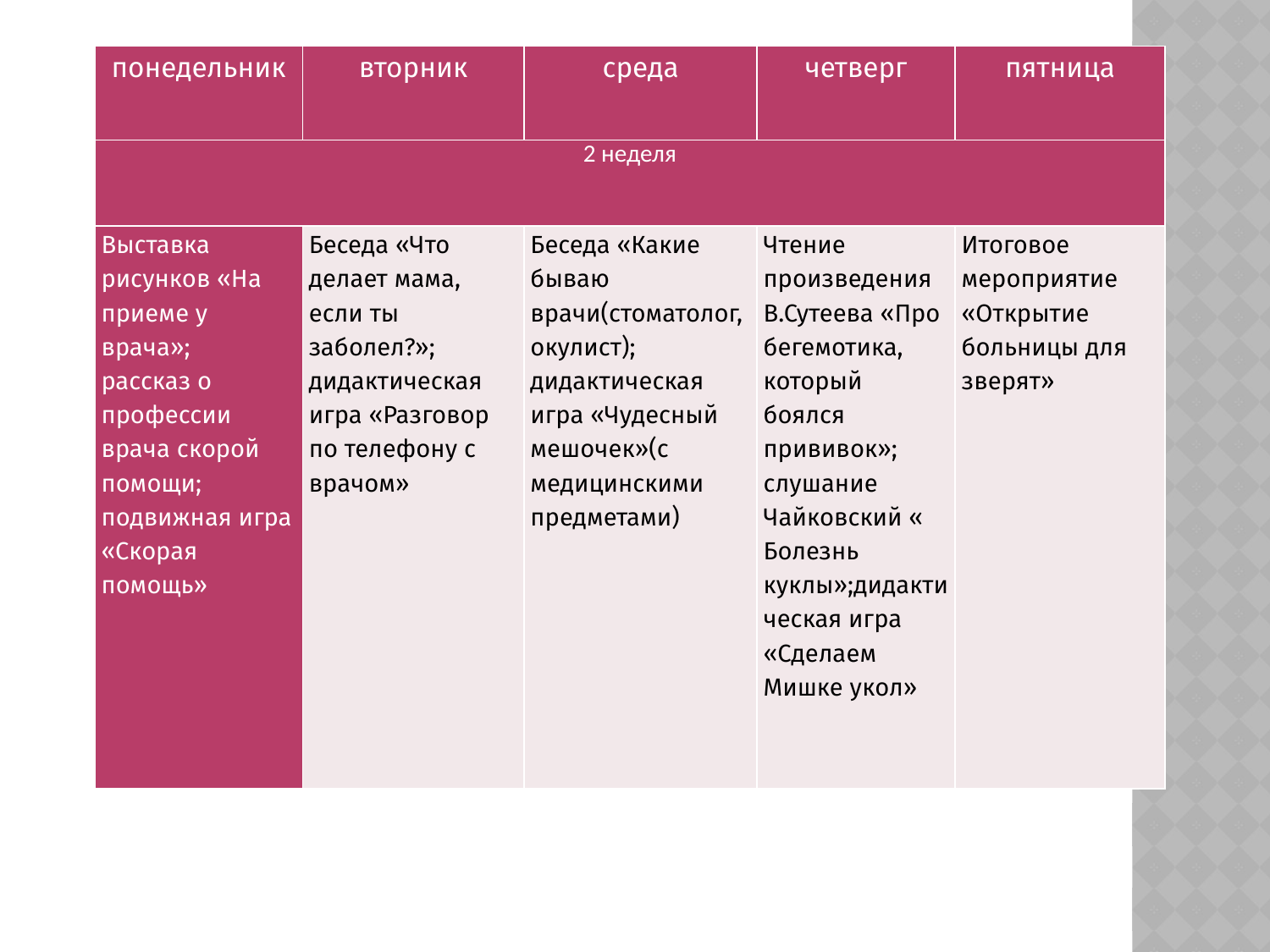

| понедельник | вторник | среда | четверг | пятница |
| --- | --- | --- | --- | --- |
| 2 неделя |  |  |  |  |
| Выставка рисунков «На приеме у врача»; рассказ о профессии врача скорой помощи; подвижная игра «Скорая помощь» | Беседа «Что делает мама, если ты заболел?»; дидактическая игра «Разговор по телефону с врачом» | Беседа «Какие бываю врачи(стоматолог, окулист); дидактическая игра «Чудесный мешочек»(с медицинскими предметами) | Чтение произведения В.Сутеева «Про бегемотика, который боялся прививок»; слушание Чайковский « Болезнь куклы»;дидактическая игра «Сделаем Мишке укол» | Итоговое мероприятие «Открытие больницы для зверят» |